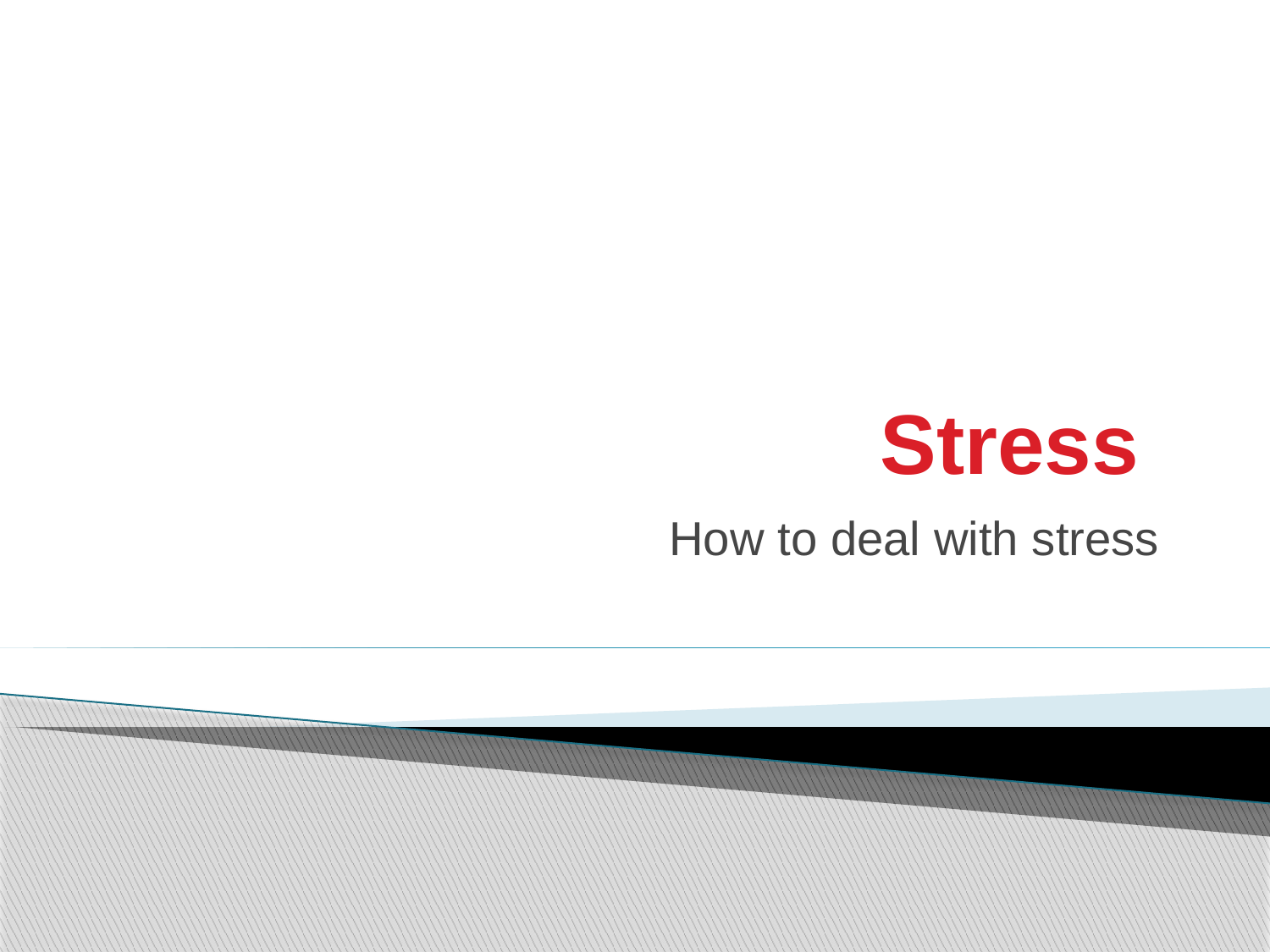

# Stress
How to deal with stress